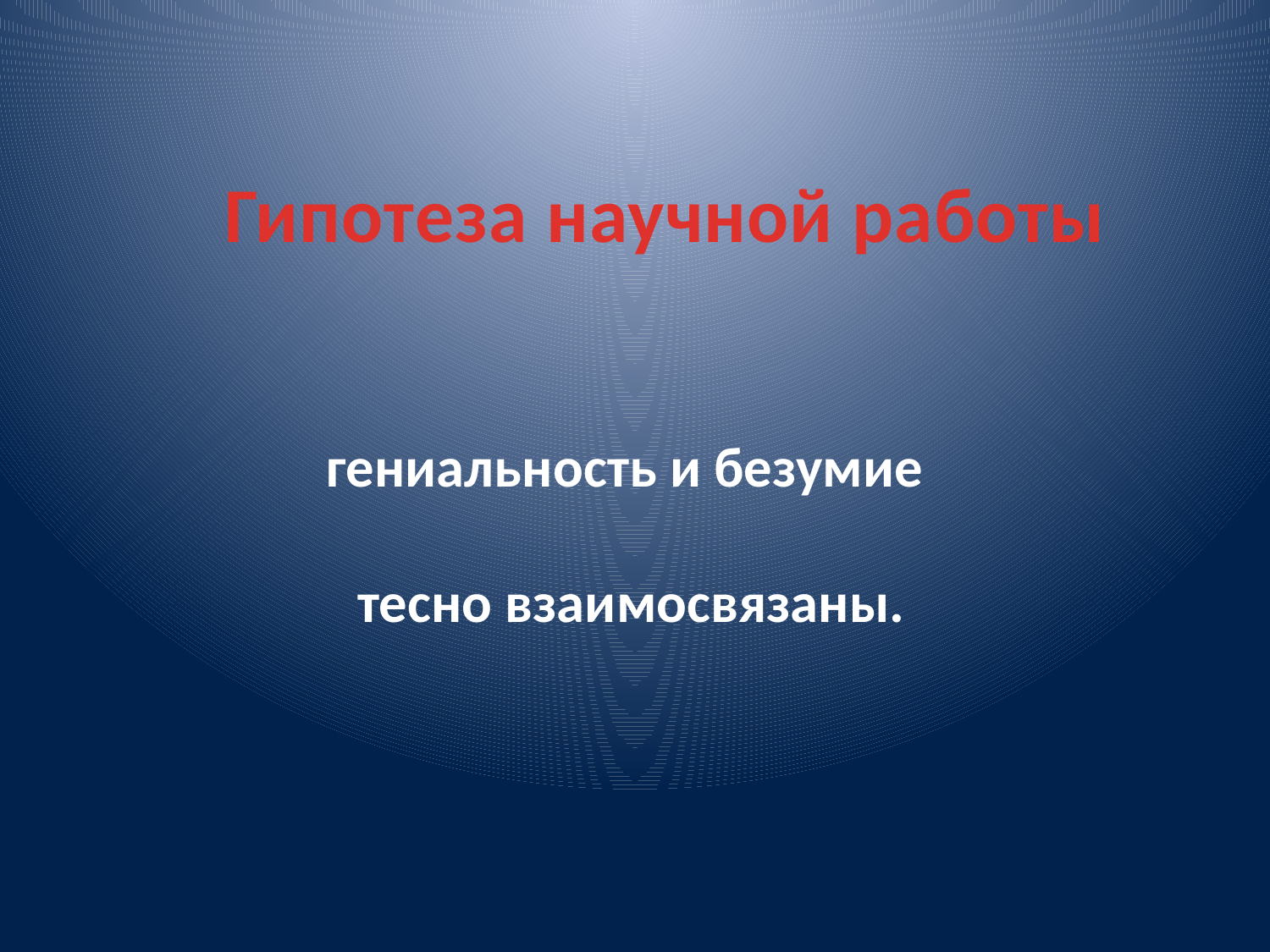

Гипотеза научной работы
гениальность и безумие
 тесно взаимосвязаны.